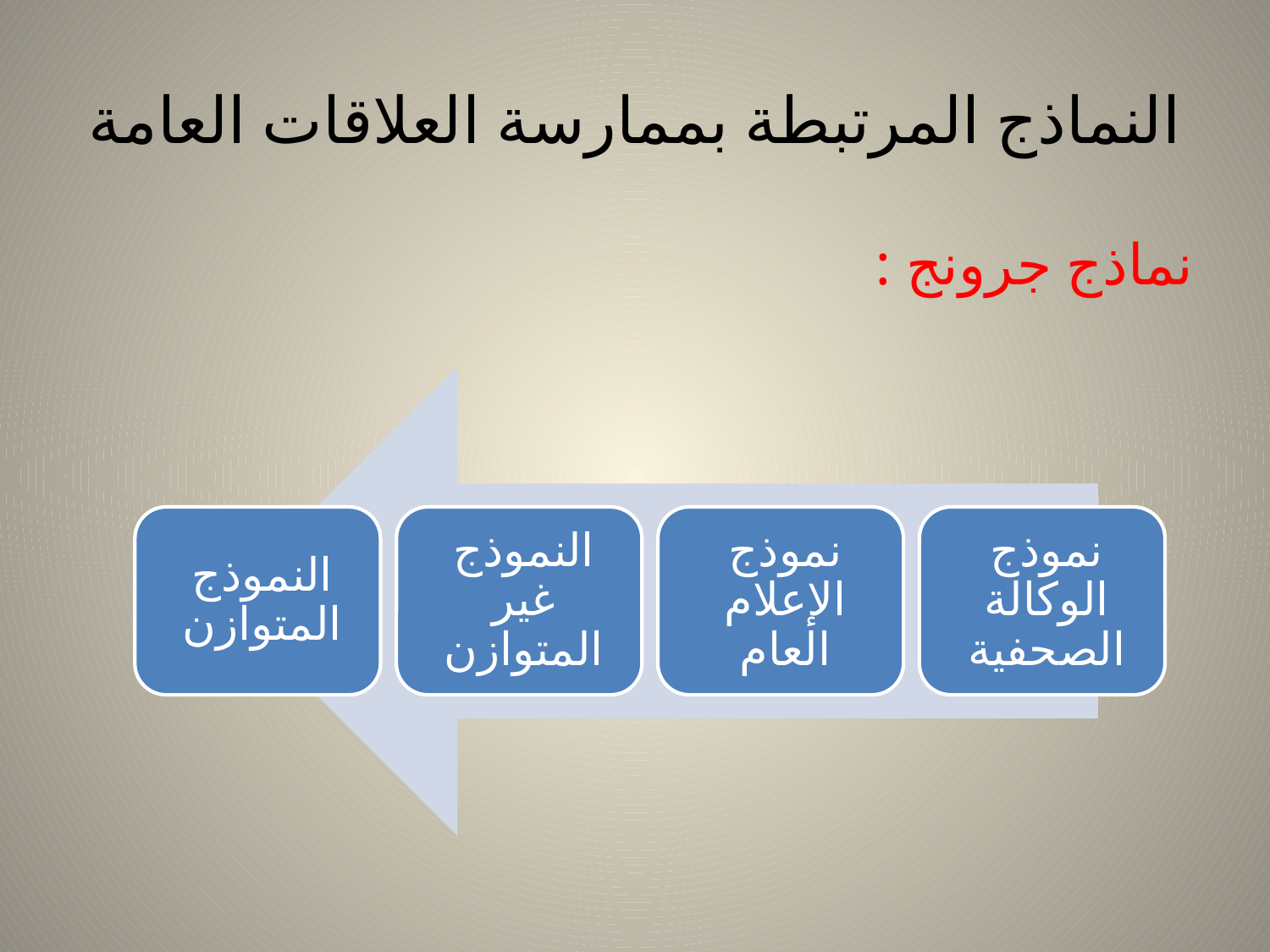

# النماذج المرتبطة بممارسة العلاقات العامة
نماذج جرونج :

النموذج المتوازن
النموذج غير المتوازن
نموذج الإعلام العام
نموذج الوكالة الصحفية